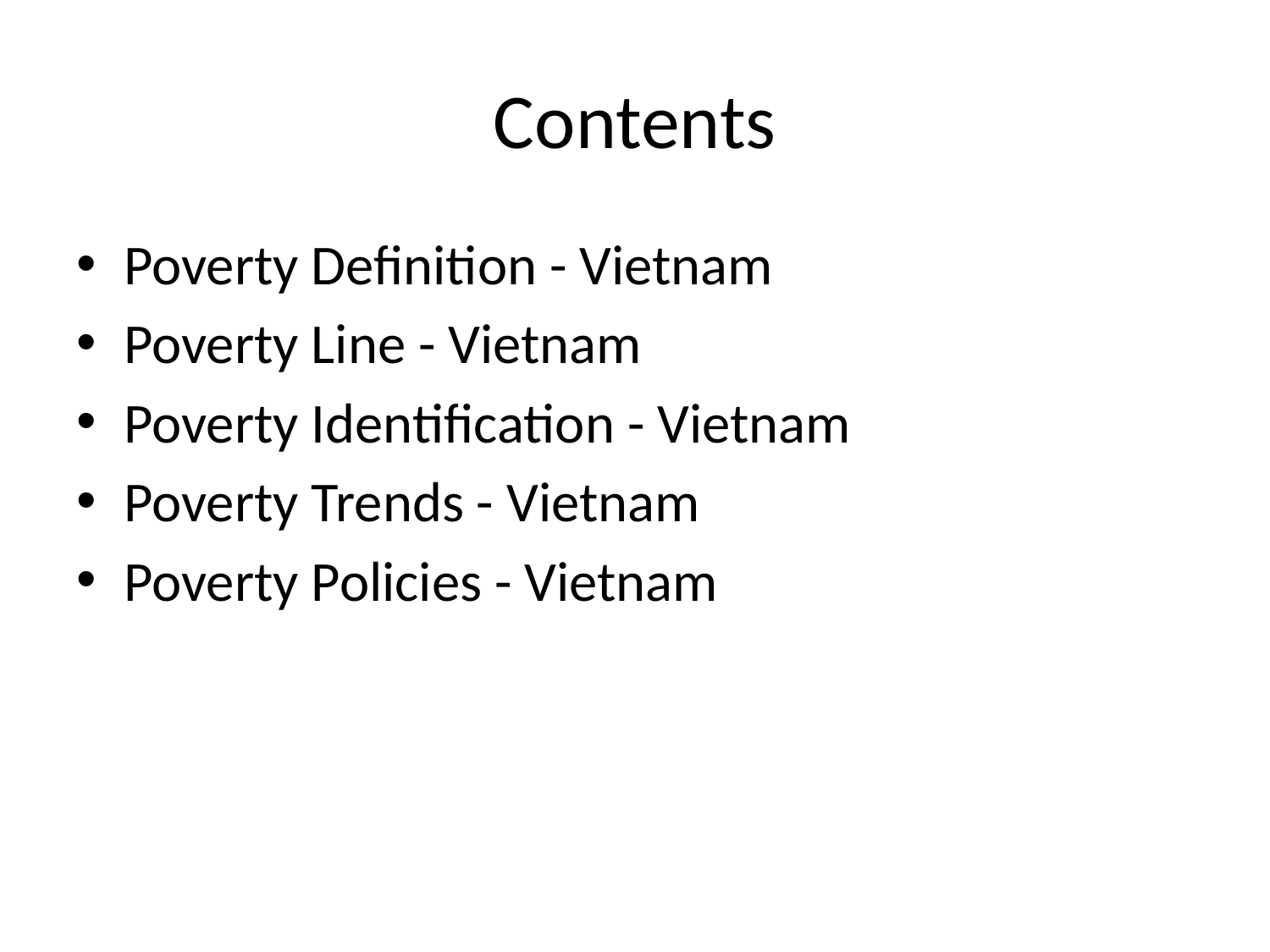

# Contents
Poverty Definition - Vietnam
Poverty Line - Vietnam
Poverty Identification - Vietnam
Poverty Trends - Vietnam
Poverty Policies - Vietnam